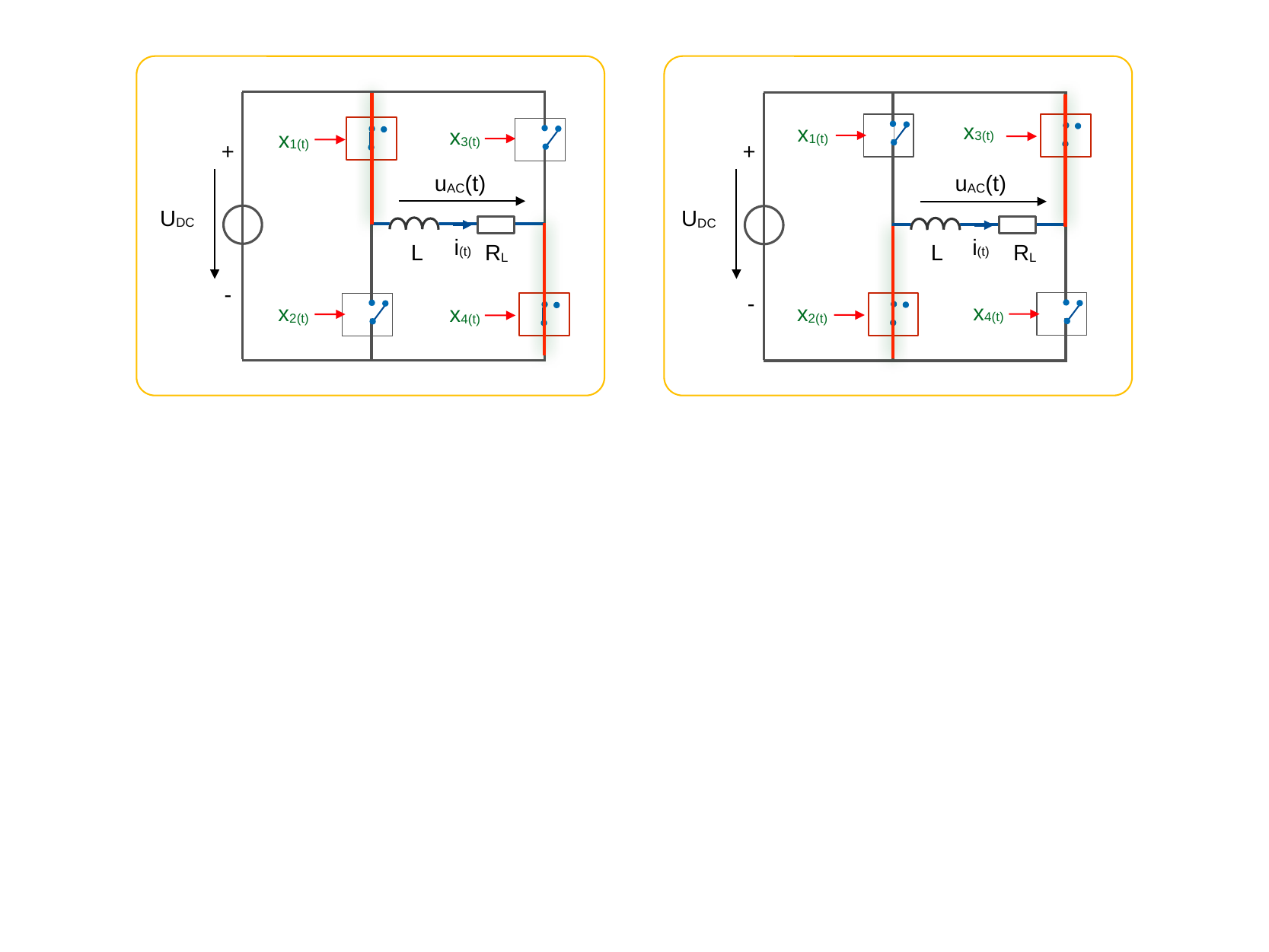

x3(t)

x1(t)
x3(t)

x1(t)

+
+

uAC(t)
uAC(t)

UDC
UDC

i(t)
i(t)
L
L
RL
RL
-
-
x4(t)

x2(t)
x2(t)
x4(t)